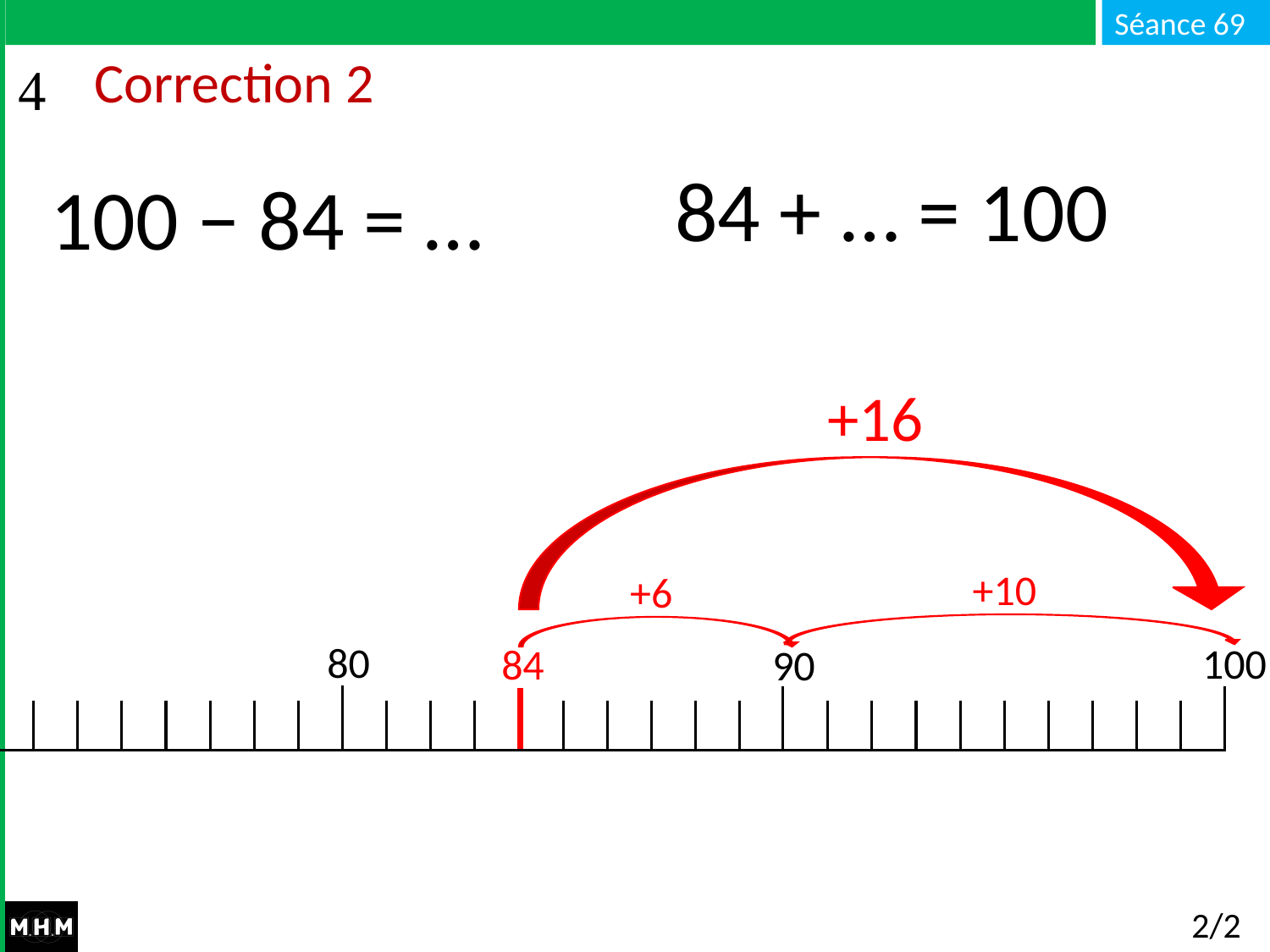

# Correction 2
84 + … = 100
100 − 84 = …
+16

+10
+6

80
100
84
90
2/2